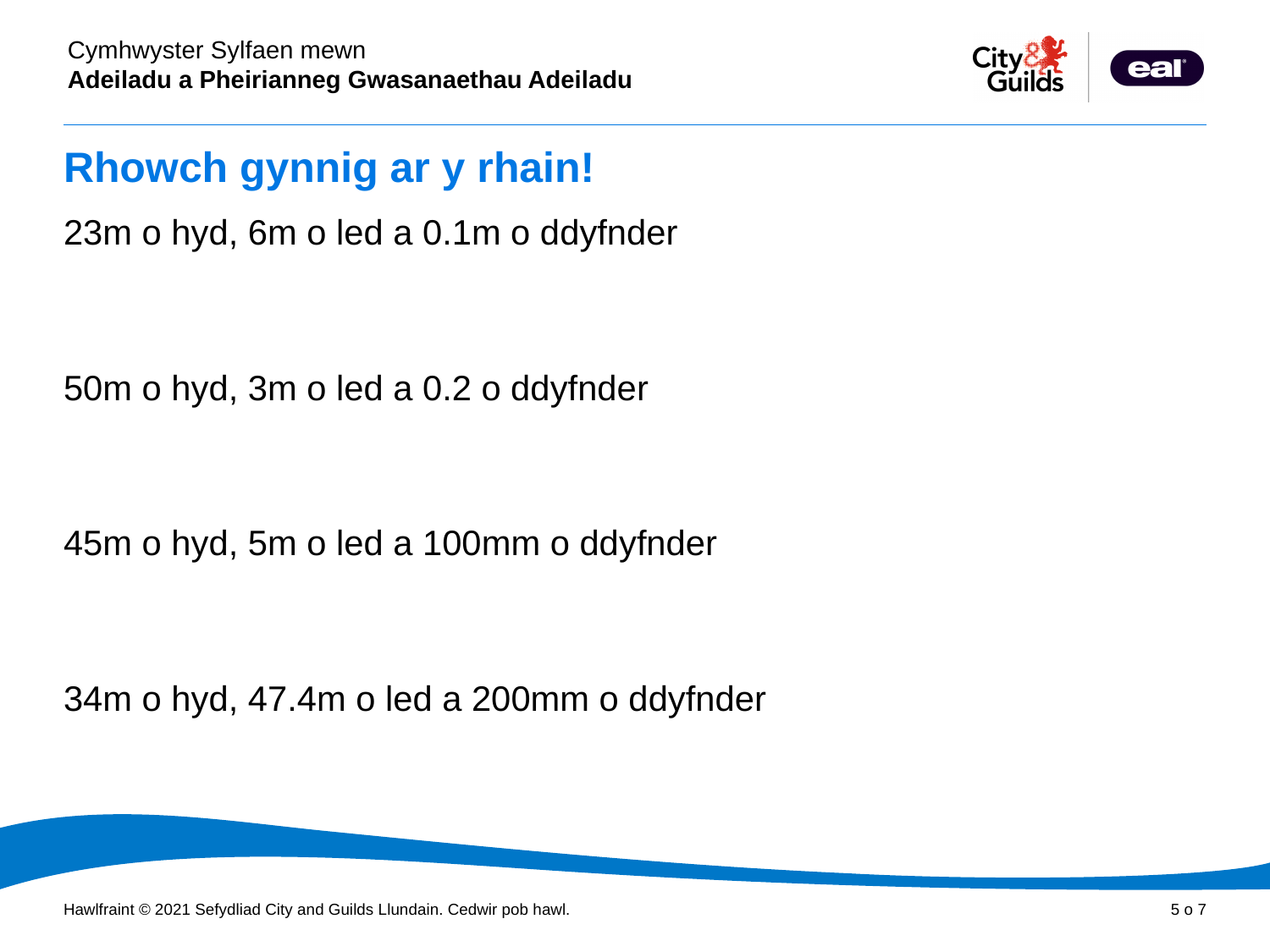

# Rhowch gynnig ar y rhain!
23m o hyd, 6m o led a 0.1m o ddyfnder

50m o hyd, 3m o led a 0.2 o ddyfnder

45m o hyd, 5m o led a 100mm o ddyfnder

34m o hyd, 47.4m o led a 200mm o ddyfnder